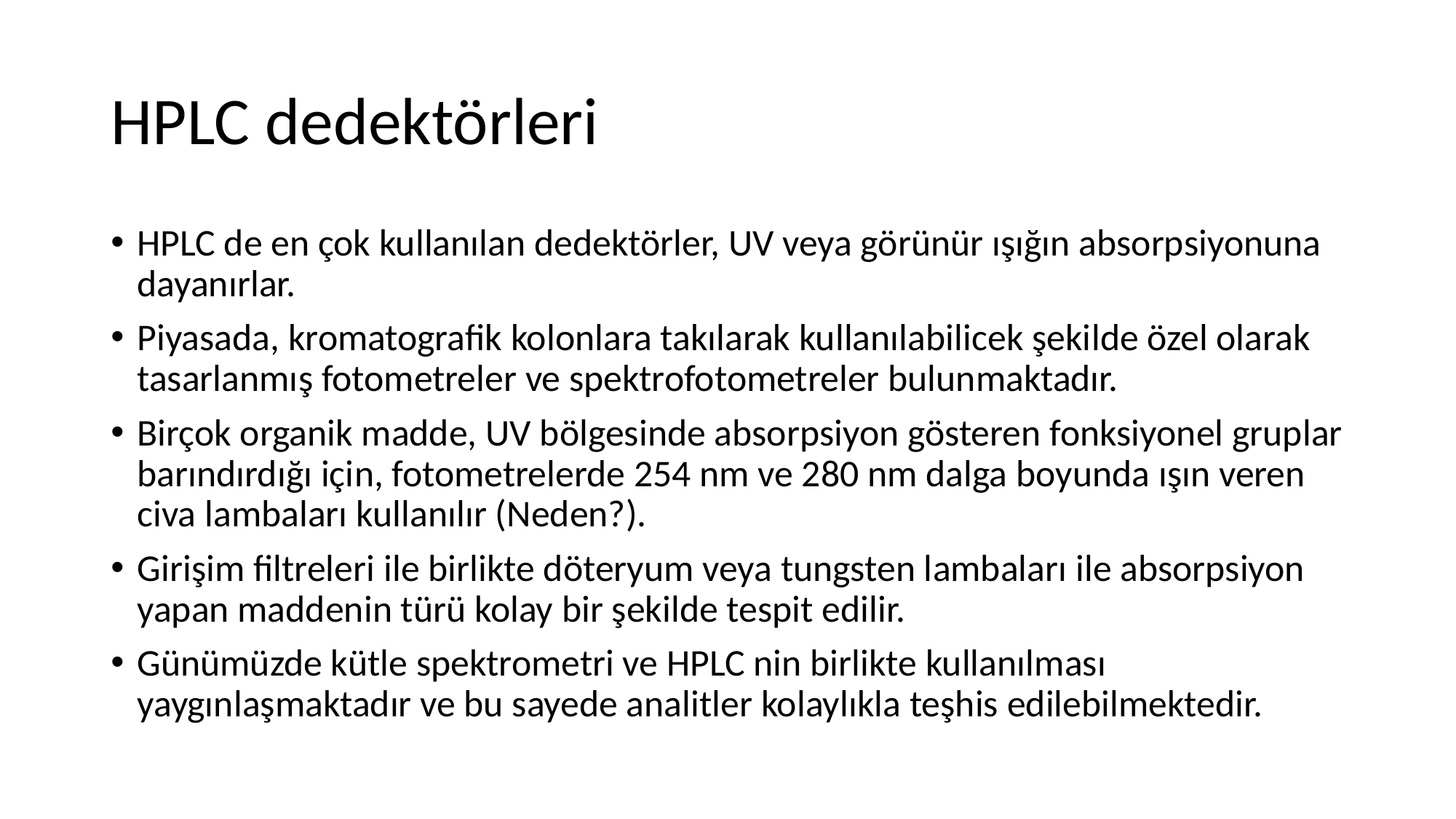

# HPLC dedektörleri
HPLC de en çok kullanılan dedektörler, UV veya görünür ışığın absorpsiyonuna dayanırlar.
Piyasada, kromatografik kolonlara takılarak kullanılabilicek şekilde özel olarak tasarlanmış fotometreler ve spektrofotometreler bulunmaktadır.
Birçok organik madde, UV bölgesinde absorpsiyon gösteren fonksiyonel gruplar barındırdığı için, fotometrelerde 254 nm ve 280 nm dalga boyunda ışın veren civa lambaları kullanılır (Neden?).
Girişim filtreleri ile birlikte döteryum veya tungsten lambaları ile absorpsiyon yapan maddenin türü kolay bir şekilde tespit edilir.
Günümüzde kütle spektrometri ve HPLC nin birlikte kullanılması yaygınlaşmaktadır ve bu sayede analitler kolaylıkla teşhis edilebilmektedir.